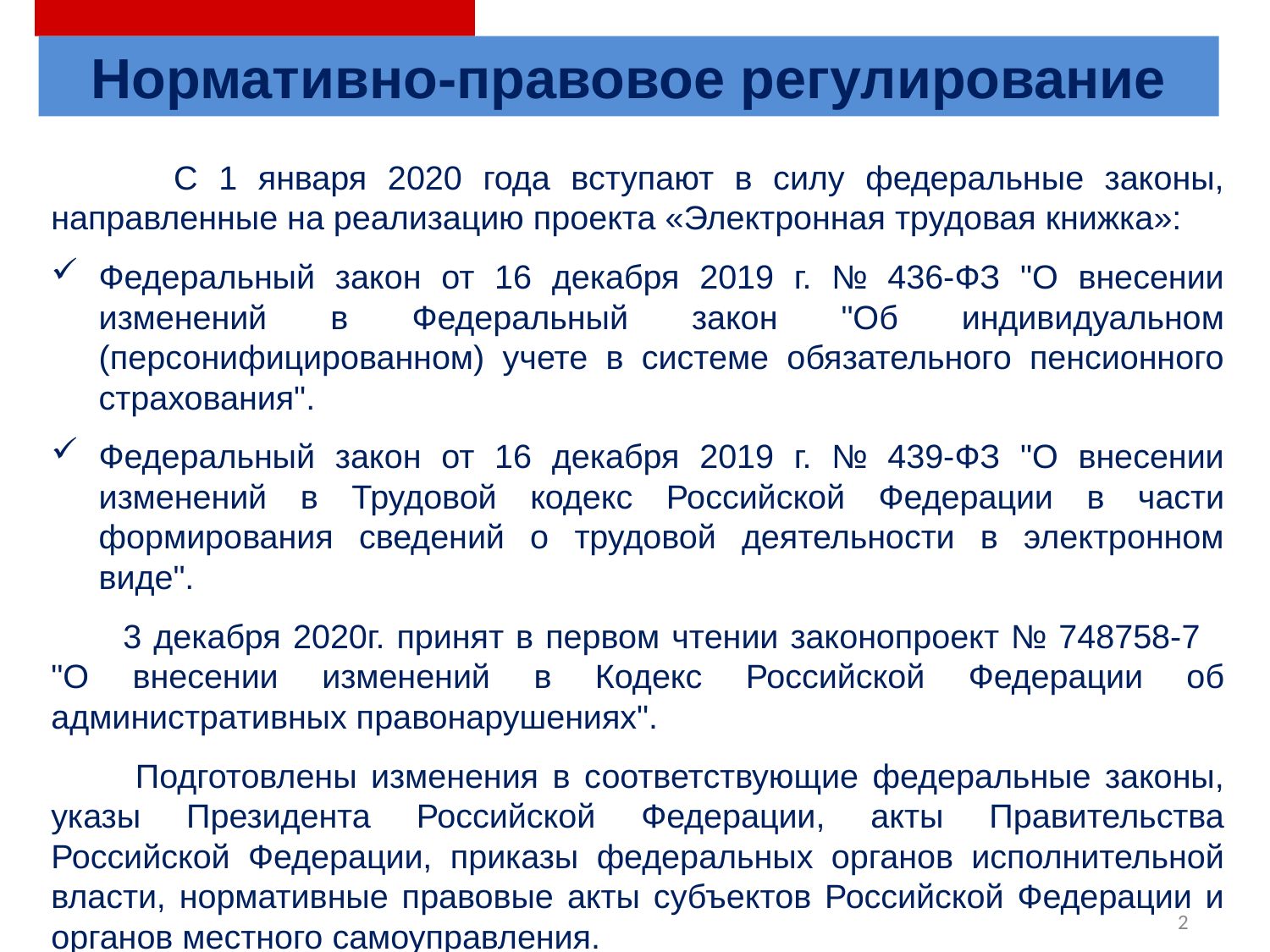

Нормативно-правовое регулирование

      С 1 января 2020 года вступают в силу федеральные законы, направленные на реализацию проекта «Электронная трудовая книжка»:

Федеральный закон от 16 декабря 2019 г. № 436-ФЗ "О внесении изменений в Федеральный закон "Об индивидуальном (персонифицированном) учете в системе обязательного пенсионного страхования".

Федеральный закон от 16 декабря 2019 г. № 439-ФЗ "О внесении изменений в Трудовой кодекс Российской Федерации в части формирования сведений о трудовой деятельности в электронном виде".

      3 декабря 2020г. принят в первом чтении законопроект № 748758-7   "О внесении изменений в Кодекс Российской Федерации об административных правонарушениях".

      Подготовлены изменения в соответствующие федеральные законы, указы Президента Российской Федерации, акты Правительства Российской Федерации, приказы федеральных органов исполнительной власти, нормативные правовые акты субъектов Российской Федерации и органов местного самоуправления.
2